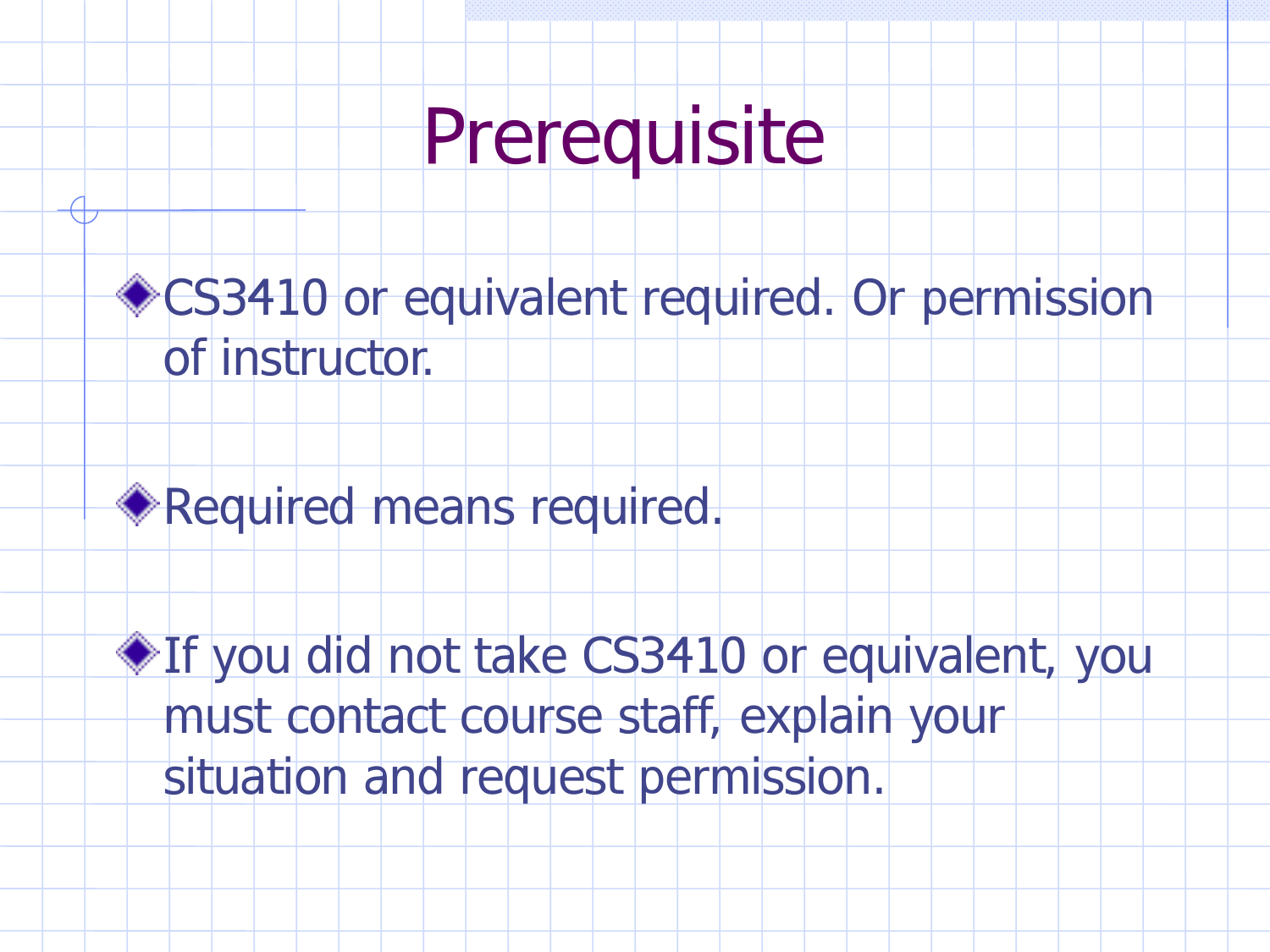

# Prerequisite
CS3410 or equivalent required. Or permission of instructor.

Required means required.

If you did not take CS3410 or equivalent, you must contact course staff, explain your situation and request permission.